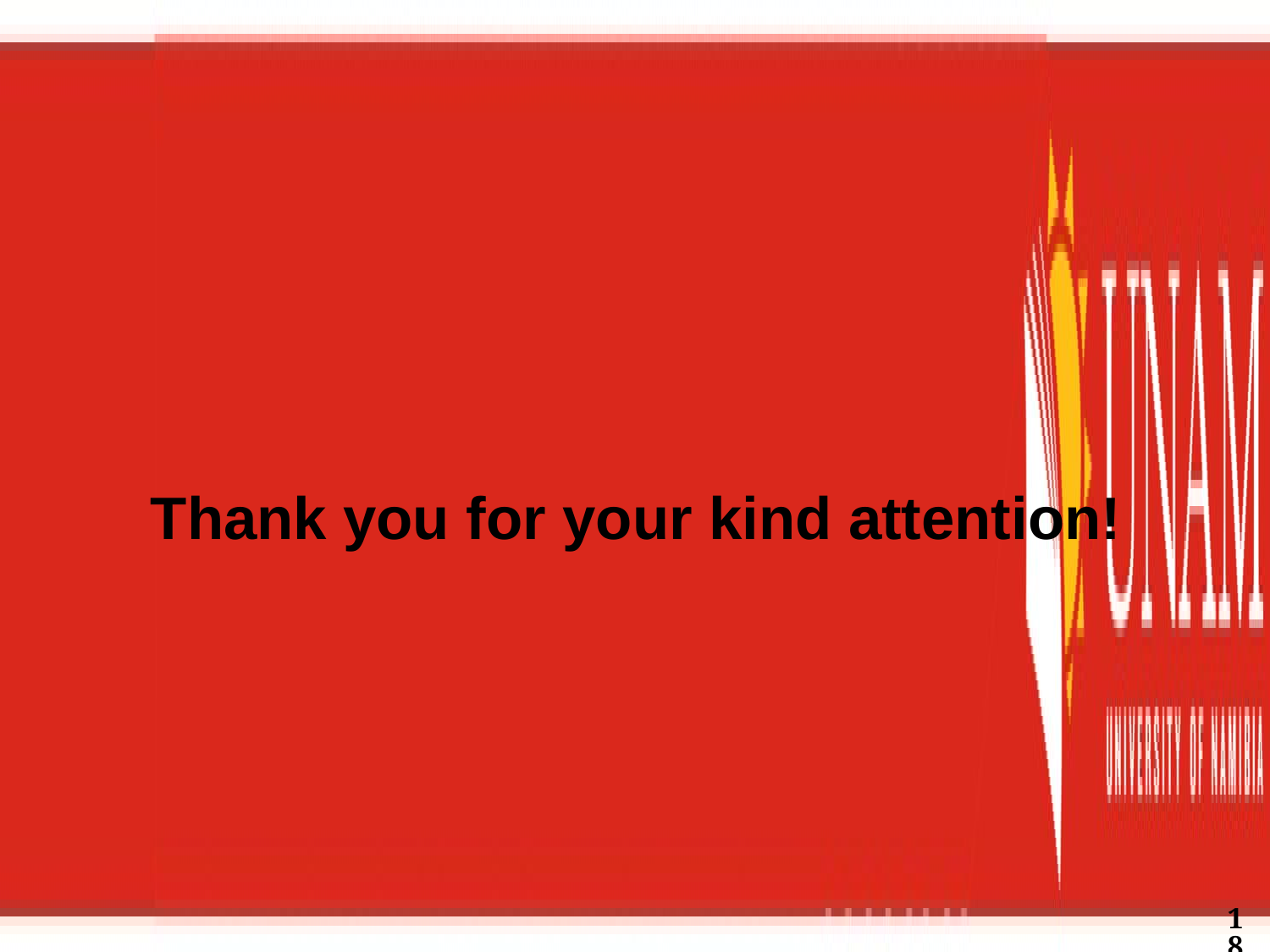

Thank you for your kind attention!
18